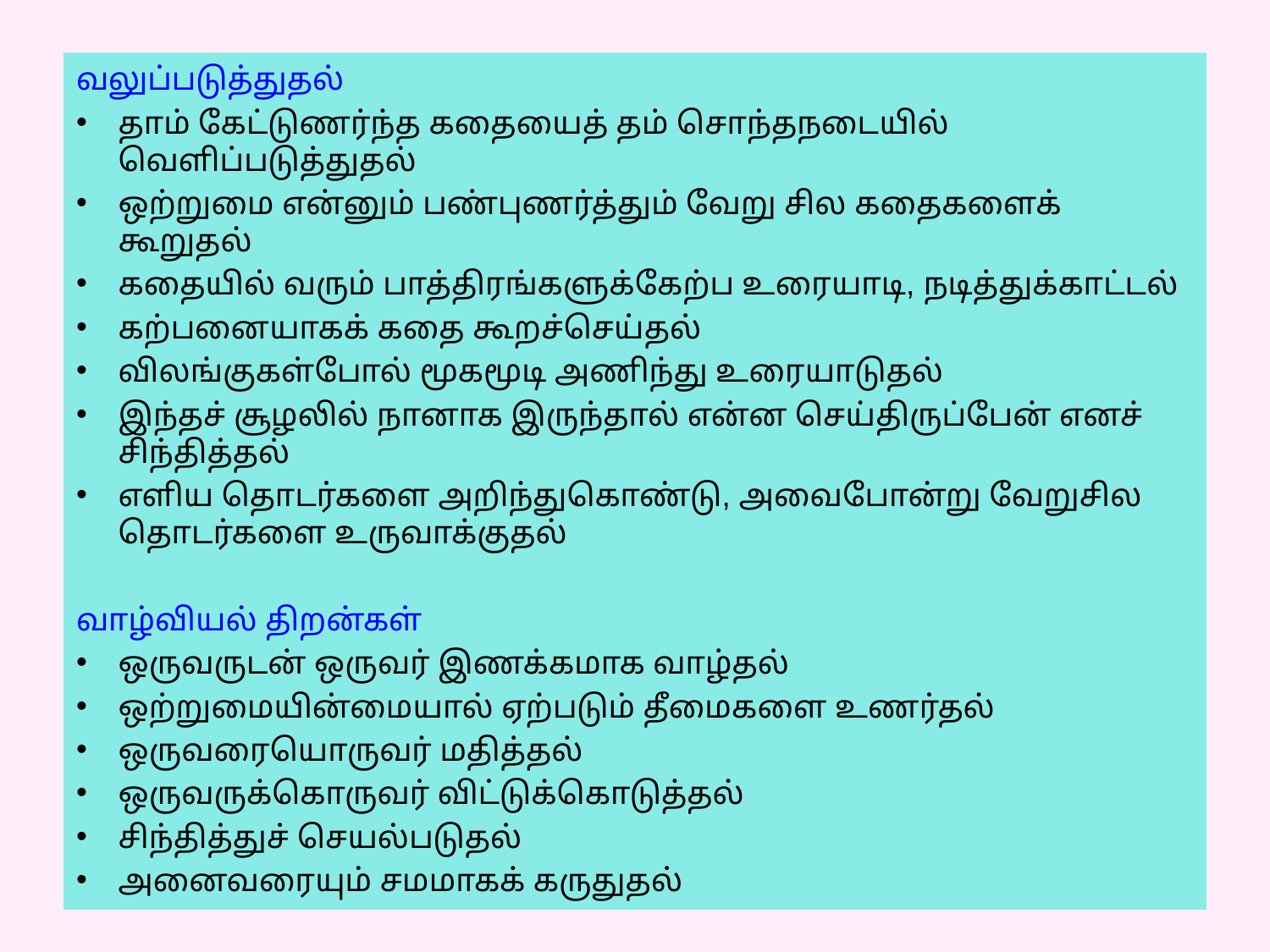

வலுப்படுத்துதல்
தாம் கேட்டுணர்ந்த கதையைத் தம் சொந்தநடையில் வெளிப்படுத்துதல்
ஒற்றுமை என்னும் பண்புணர்த்தும் வேறு சில கதைகளைக் கூறுதல்
கதையில் வரும் பாத்திரங்களுக்கேற்ப உரையாடி, நடித்துக்காட்டல்
கற்பனையாகக் கதை கூறச்செய்தல்
விலங்குகள்போல் மூகமூடி அணிந்து உரையாடுதல்
இந்தச் சூழலில் நானாக இருந்தால் என்ன செய்திருப்பேன் எனச் சிந்தித்தல்
எளிய தொடர்களை அறிந்துகொண்டு, அவைபோன்று வேறுசில தொடர்களை உருவாக்குதல்

வாழ்வியல் திறன்கள்
ஒருவருடன் ஒருவர் இணக்கமாக வாழ்தல்
ஒற்றுமையின்மையால் ஏற்படும் தீமைகளை உணர்தல்
ஒருவரையொருவர் மதித்தல்
ஒருவருக்கொருவர் விட்டுக்கொடுத்தல்
சிந்தித்துச் செயல்படுதல்
அனைவரையும் சமமாகக் கருதுதல்